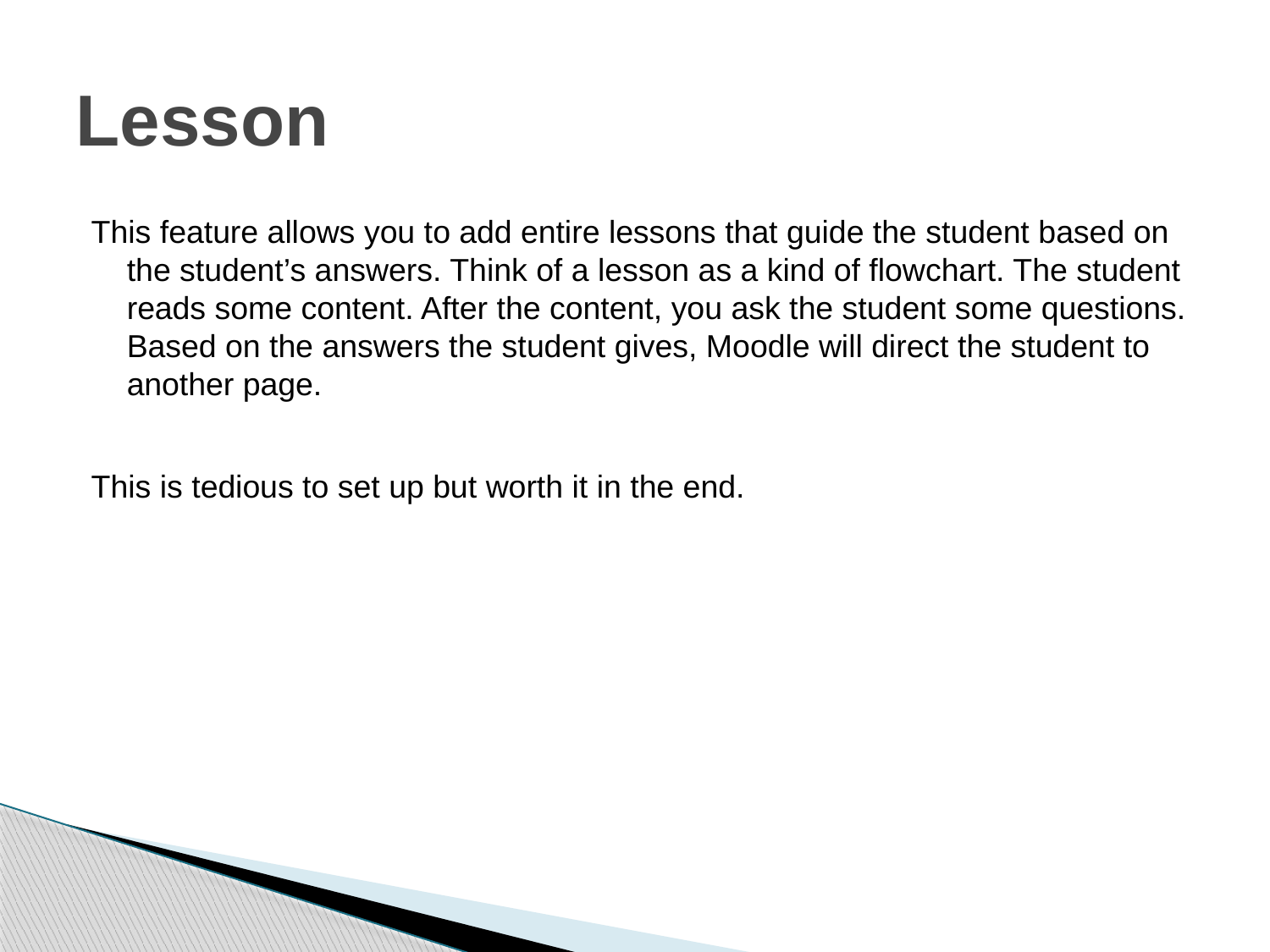

# Lesson
This feature allows you to add entire lessons that guide the student based on the student’s answers. Think of a lesson as a kind of flowchart. The student reads some content. After the content, you ask the student some questions. Based on the answers the student gives, Moodle will direct the student to another page.
This is tedious to set up but worth it in the end.